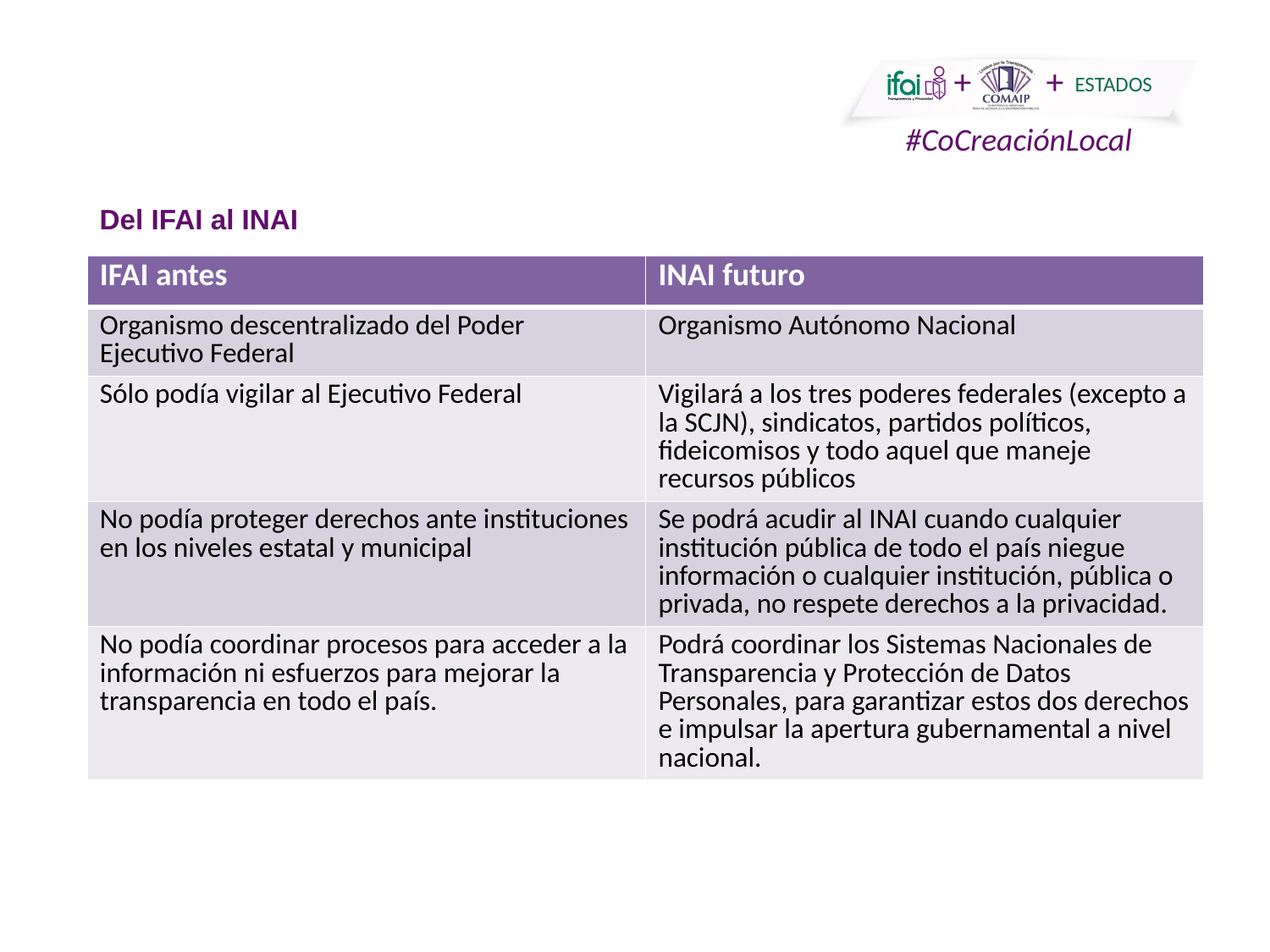

Del IFAI al INAI
| IFAI antes | INAI futuro |
| --- | --- |
| Organismo descentralizado del Poder Ejecutivo Federal | Organismo Autónomo Nacional |
| Sólo podía vigilar al Ejecutivo Federal | Vigilará a los tres poderes federales (excepto a la SCJN), sindicatos, partidos políticos, fideicomisos y todo aquel que maneje recursos públicos |
| No podía proteger derechos ante instituciones en los niveles estatal y municipal | Se podrá acudir al INAI cuando cualquier institución pública de todo el país niegue información o cualquier institución, pública o privada, no respete derechos a la privacidad. |
| No podía coordinar procesos para acceder a la información ni esfuerzos para mejorar la transparencia en todo el país. | Podrá coordinar los Sistemas Nacionales de Transparencia y Protección de Datos Personales, para garantizar estos dos derechos e impulsar la apertura gubernamental a nivel nacional. |